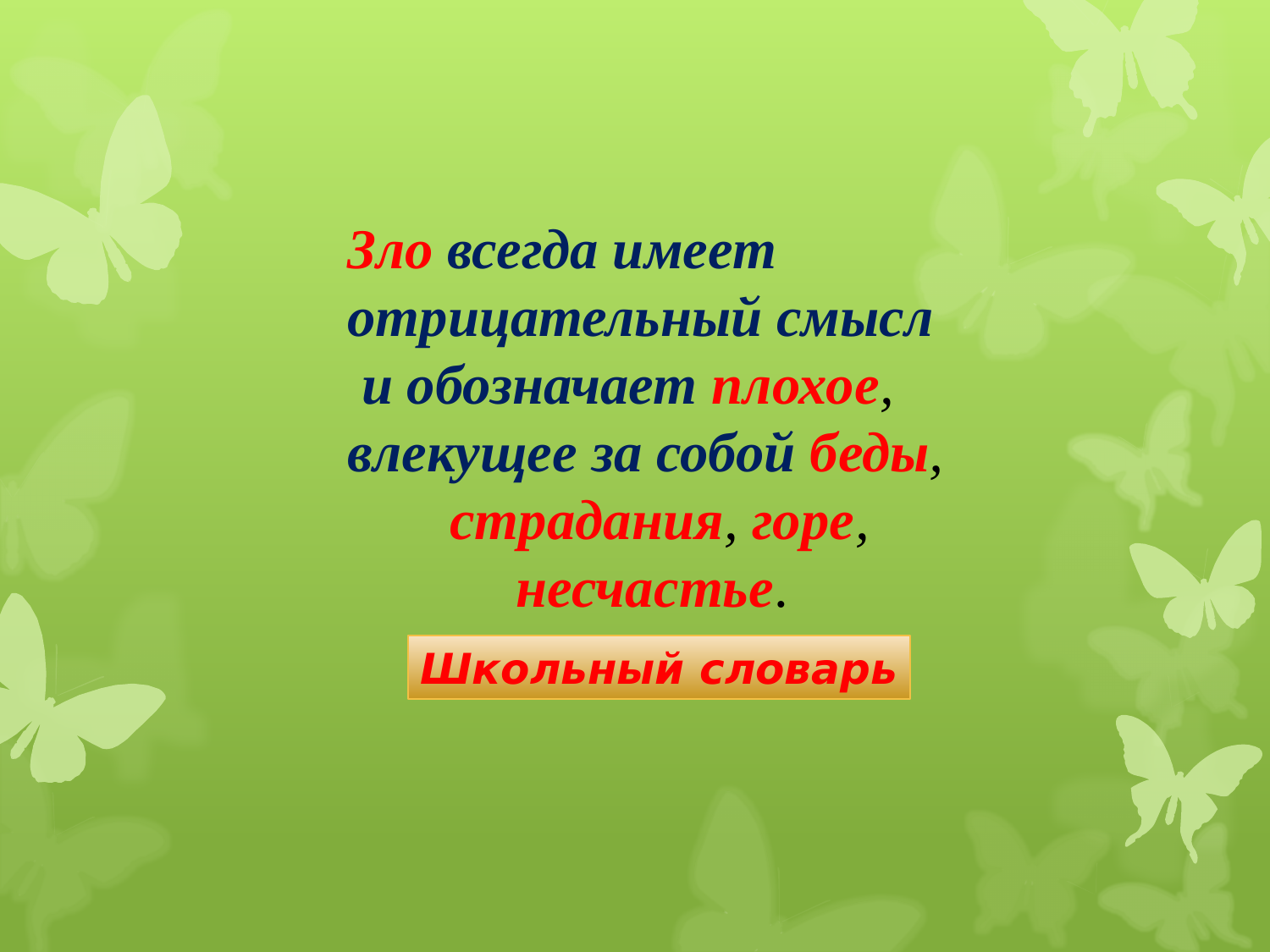

Зло всегда имеет отрицательный смысл
 и обозначает плохое, влекущее за собой беды,
 страдания, горе, несчастье.
Школьный словарь